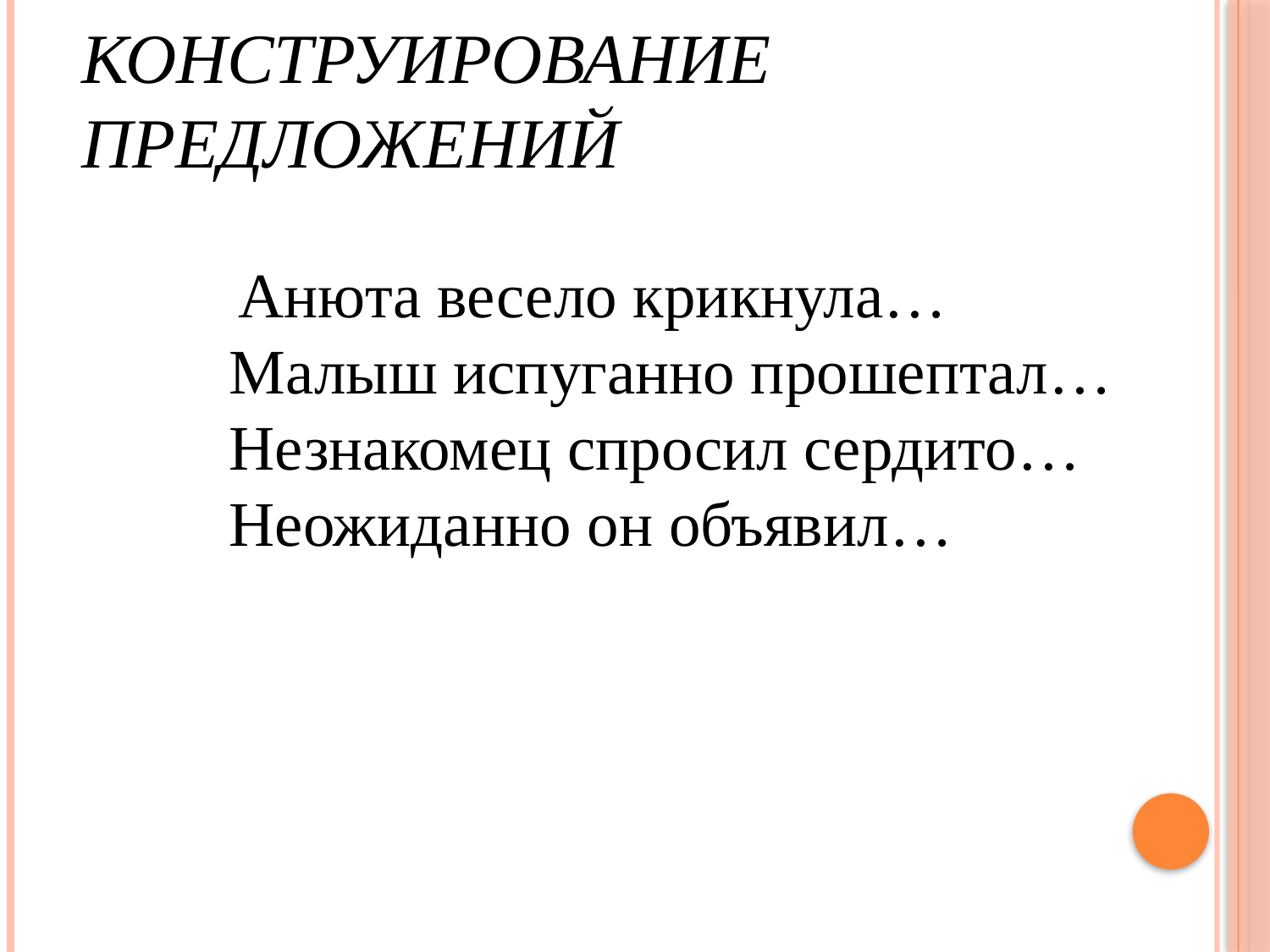

# Конструирование предложений
    Анюта весело крикнула…
Малыш испуганно прошептал…
Незнакомец спросил сердито…
Неожиданно он объявил…